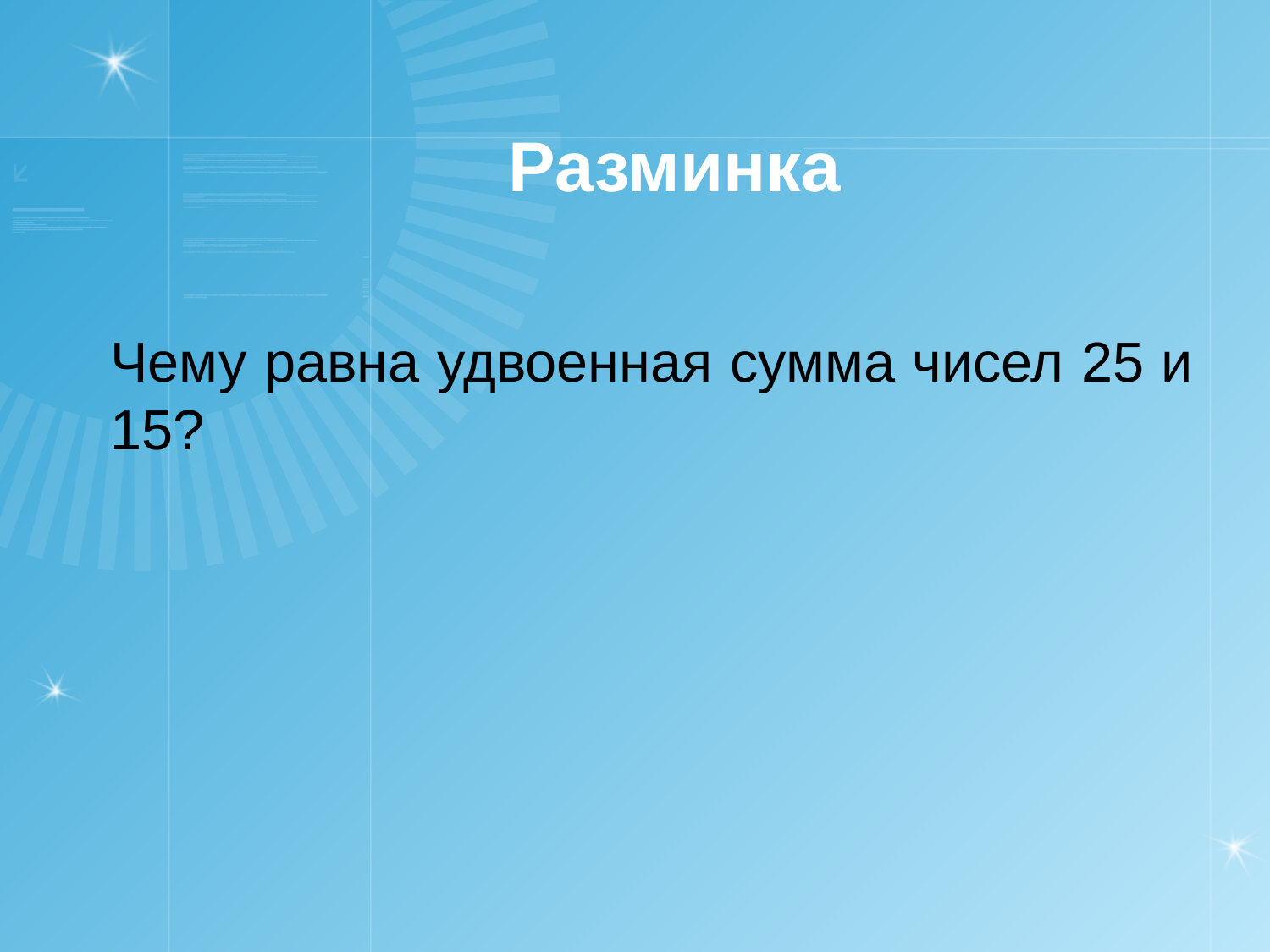

# Разминка
Чему равна удвоенная сумма чисел 25 и 15?